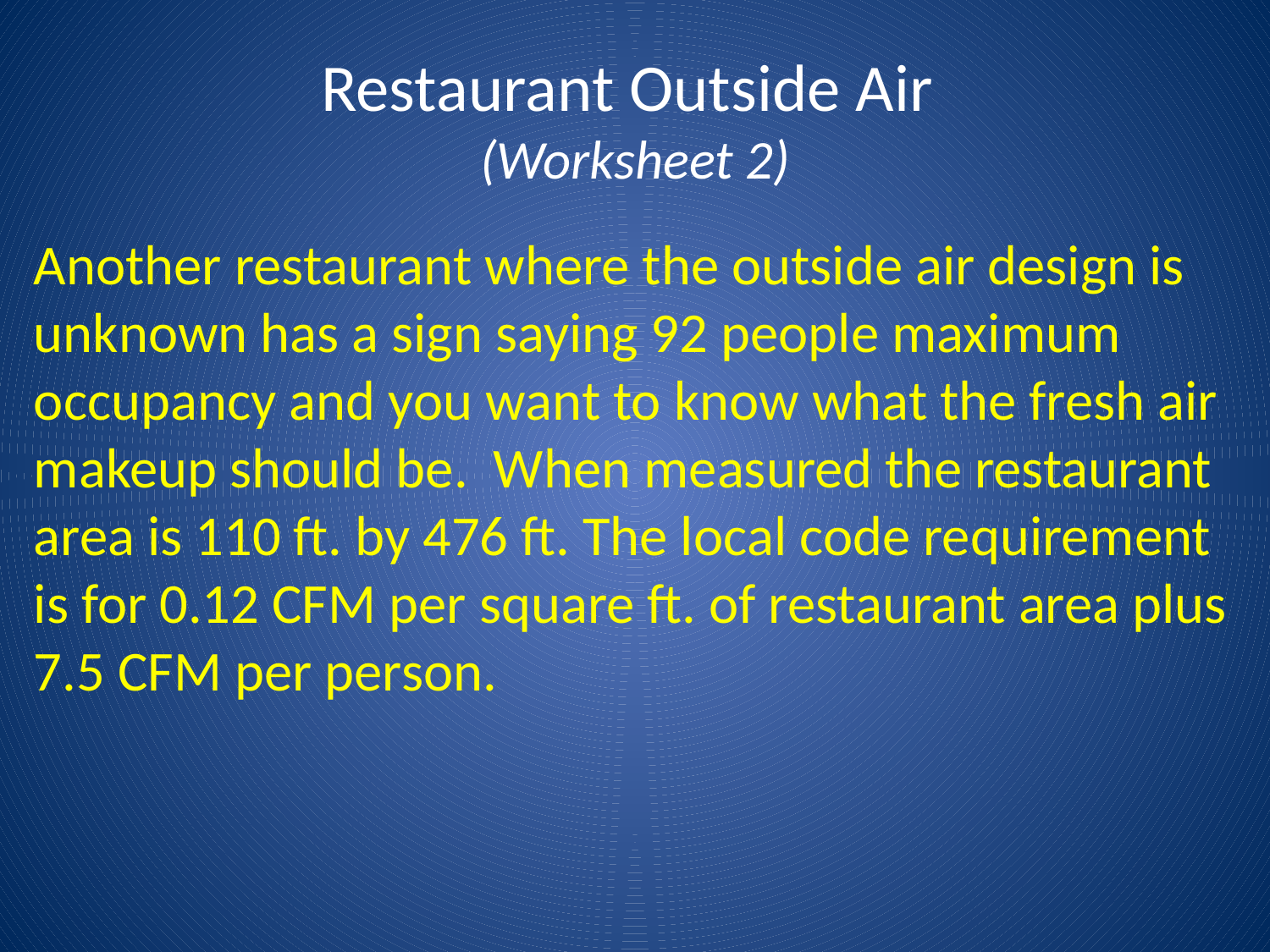

# Restaurant Outside Air (Worksheet 2)
Another restaurant where the outside air design is unknown has a sign saying 92 people maximum occupancy and you want to know what the fresh air makeup should be.  When measured the restaurant area is 110 ft. by 476 ft. The local code requirement is for 0.12 CFM per square ft. of restaurant area plus 7.5 CFM per person.